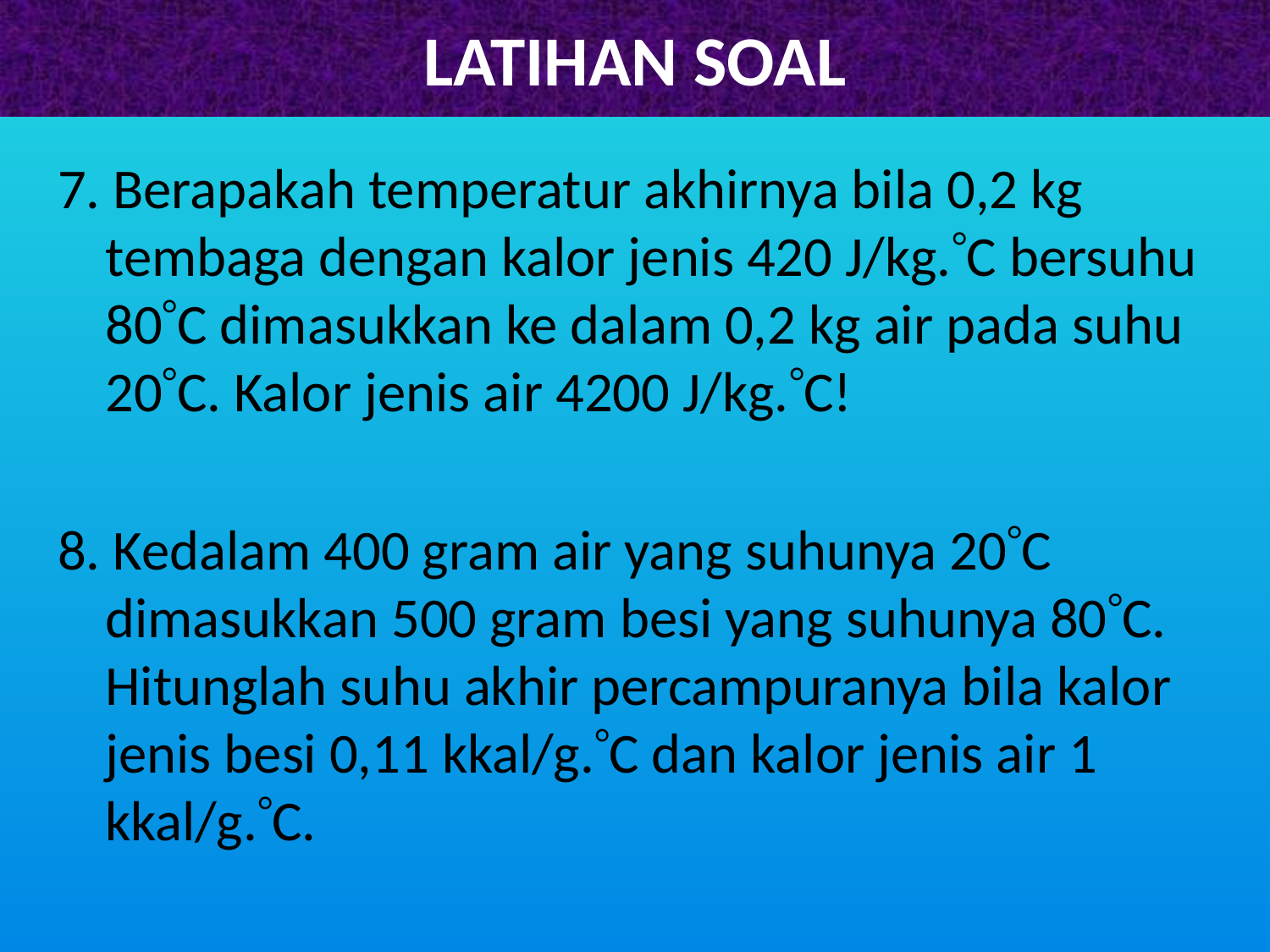

# LATIHAN SOAL
7. Berapakah temperatur akhirnya bila 0,2 kg tembaga dengan kalor jenis 420 J/kg.°C bersuhu 80°C dimasukkan ke dalam 0,2 kg air pada suhu 20°C. Kalor jenis air 4200 J/kg.°C!

8. Kedalam 400 gram air yang suhunya 20°C dimasukkan 500 gram besi yang suhunya 80°C. Hitunglah suhu akhir percampuranya bila kalor jenis besi 0,11 kkal/g.°C dan kalor jenis air 1 kkal/g.°C.